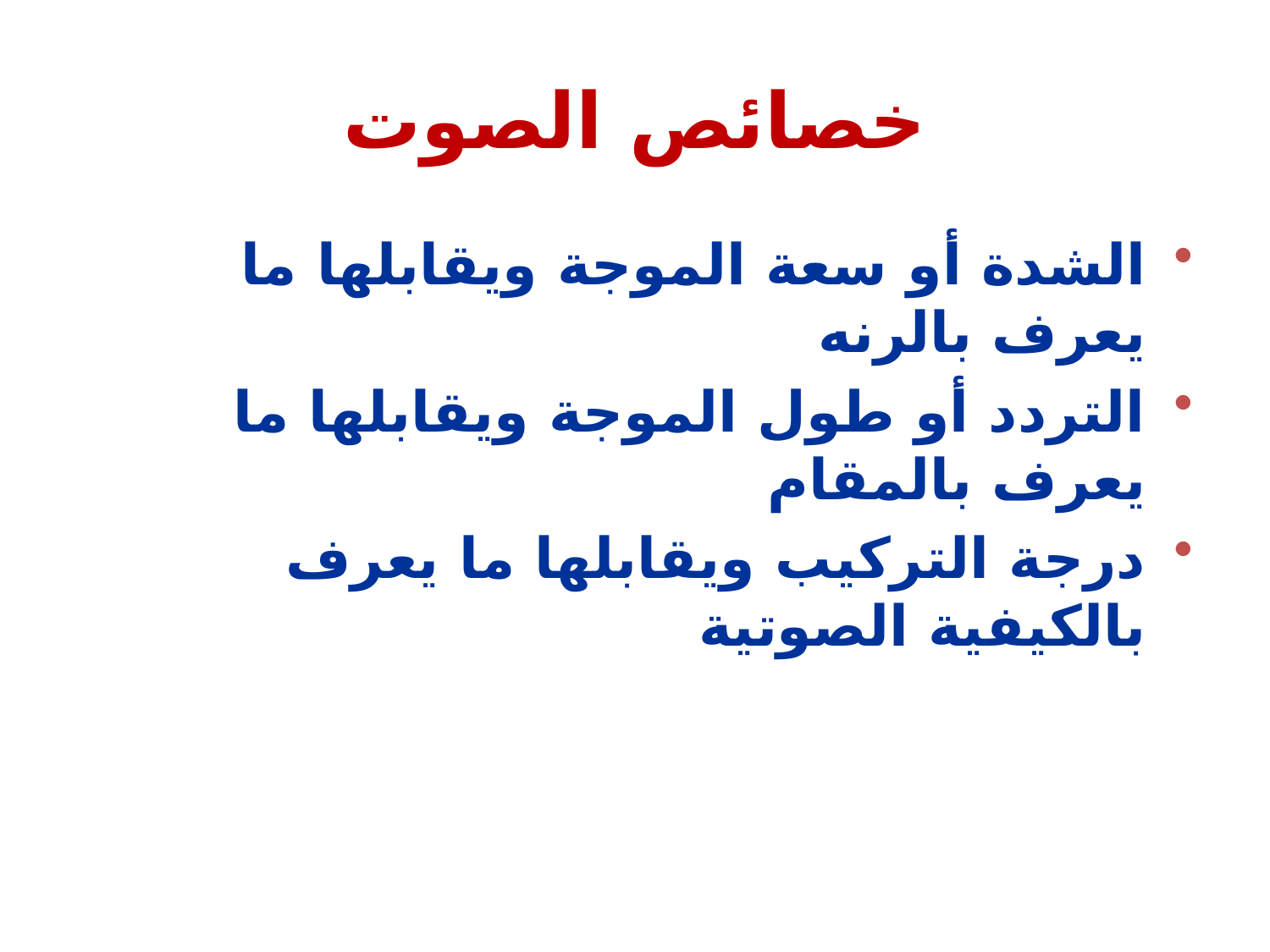

# خصائص الصوت
الشدة أو سعة الموجة ويقابلها ما يعرف بالرنه
التردد أو طول الموجة ويقابلها ما يعرف بالمقام
درجة التركيب ويقابلها ما يعرف بالكيفية الصوتية